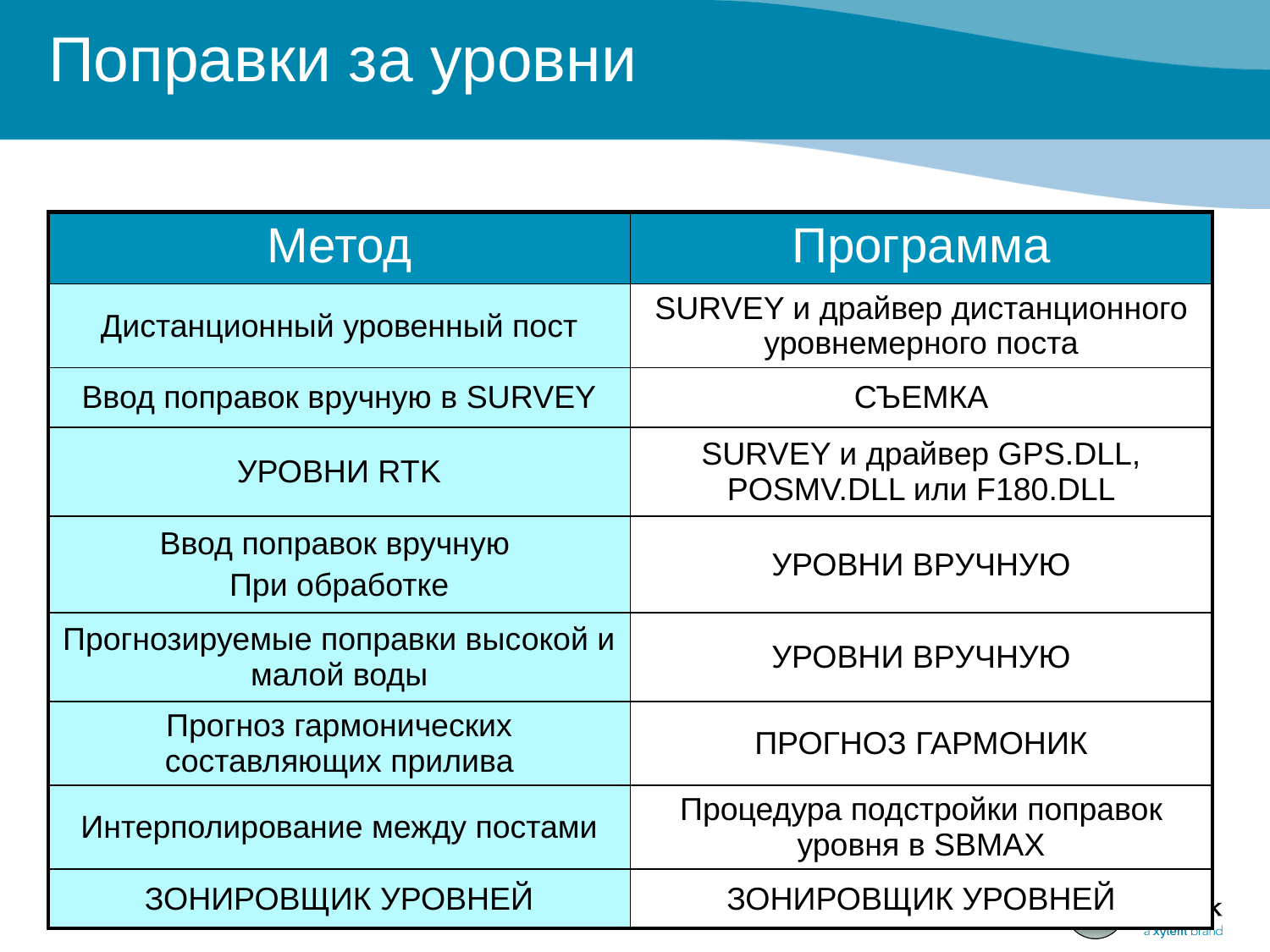

# Поправки за уровни
| Метод | Программа |
| --- | --- |
| Дистанционный уровенный пост | SURVEY и драйвер дистанционного уровнемерного поста |
| Ввод поправок вручную в SURVEY | СЪЕМКА |
| УРОВНИ RTK | SURVEY и драйвер GPS.DLL, POSMV.DLL или F180.DLL |
| Ввод поправок вручную При обработке | УРОВНИ ВРУЧНУЮ |
| Прогнозируемые поправки высокой и малой воды | УРОВНИ ВРУЧНУЮ |
| Прогноз гармонических составляющих прилива | ПРОГНОЗ ГАРМОНИК |
| Интерполирование между постами | Процедура подстройки поправок уровня в SBMAX |
| ЗОНИРОВЩИК УРОВНЕЙ | ЗОНИРОВЩИК УРОВНЕЙ |